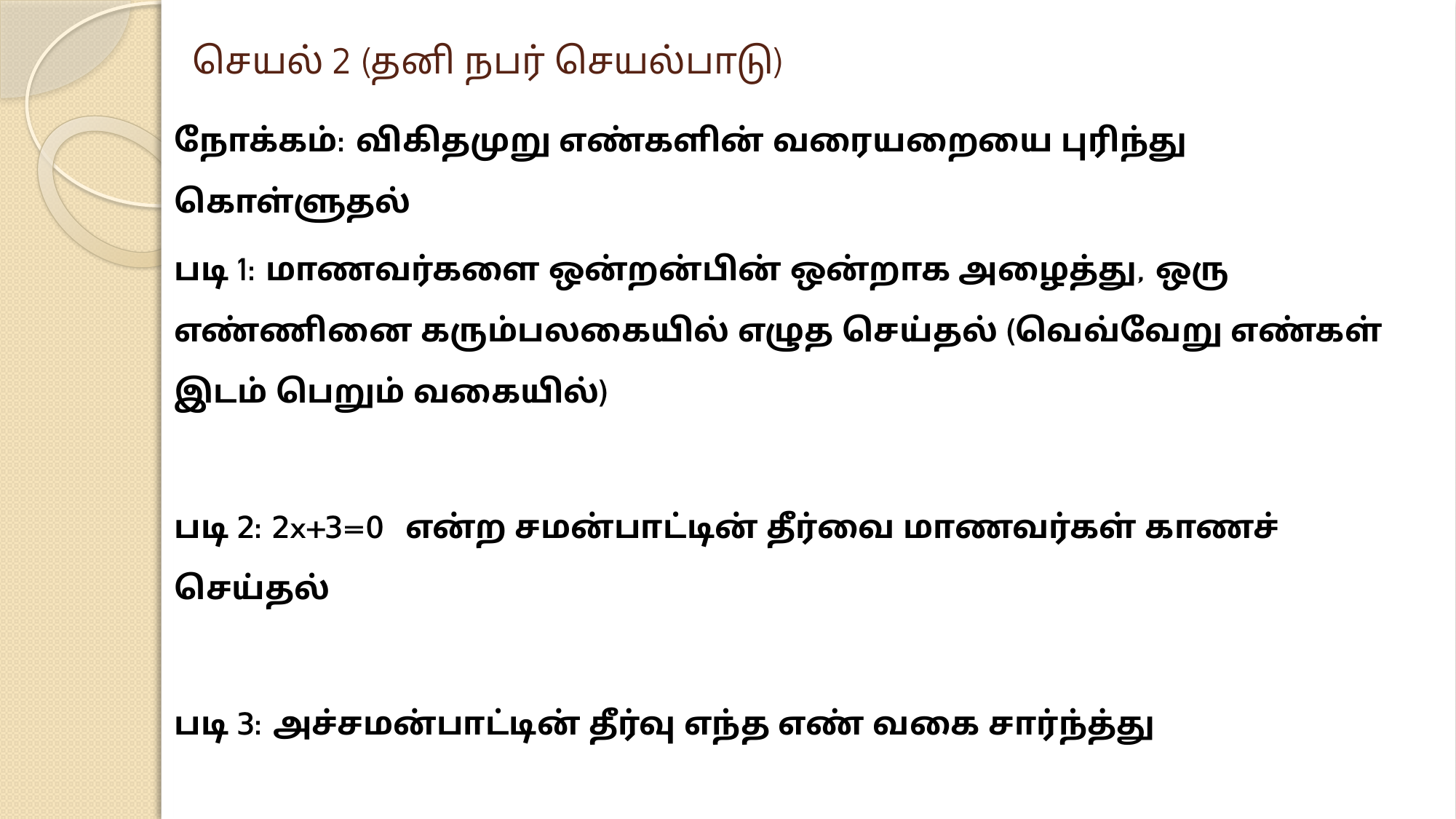

# செயல் 2 (தனி நபர் செயல்பாடு)
நோக்கம்: விகிதமுறு எண்களின் வரையறையை புரிந்து கொள்ளுதல்
படி 1: மாணவர்களை ஒன்றன்பின் ஒன்றாக அழைத்து, ஒரு எண்ணினை கரும்பலகையில் எழுத செய்தல் (வெவ்வேறு எண்கள் இடம் பெறும் வகையில்)

படி 2: 2x+3=0  என்ற சமன்பாட்டின் தீர்வை மாணவர்கள் காணச் செய்தல்

படி 3: அச்சமன்பாட்டின் தீர்வு எந்த எண் வகை சார்ந்த்து